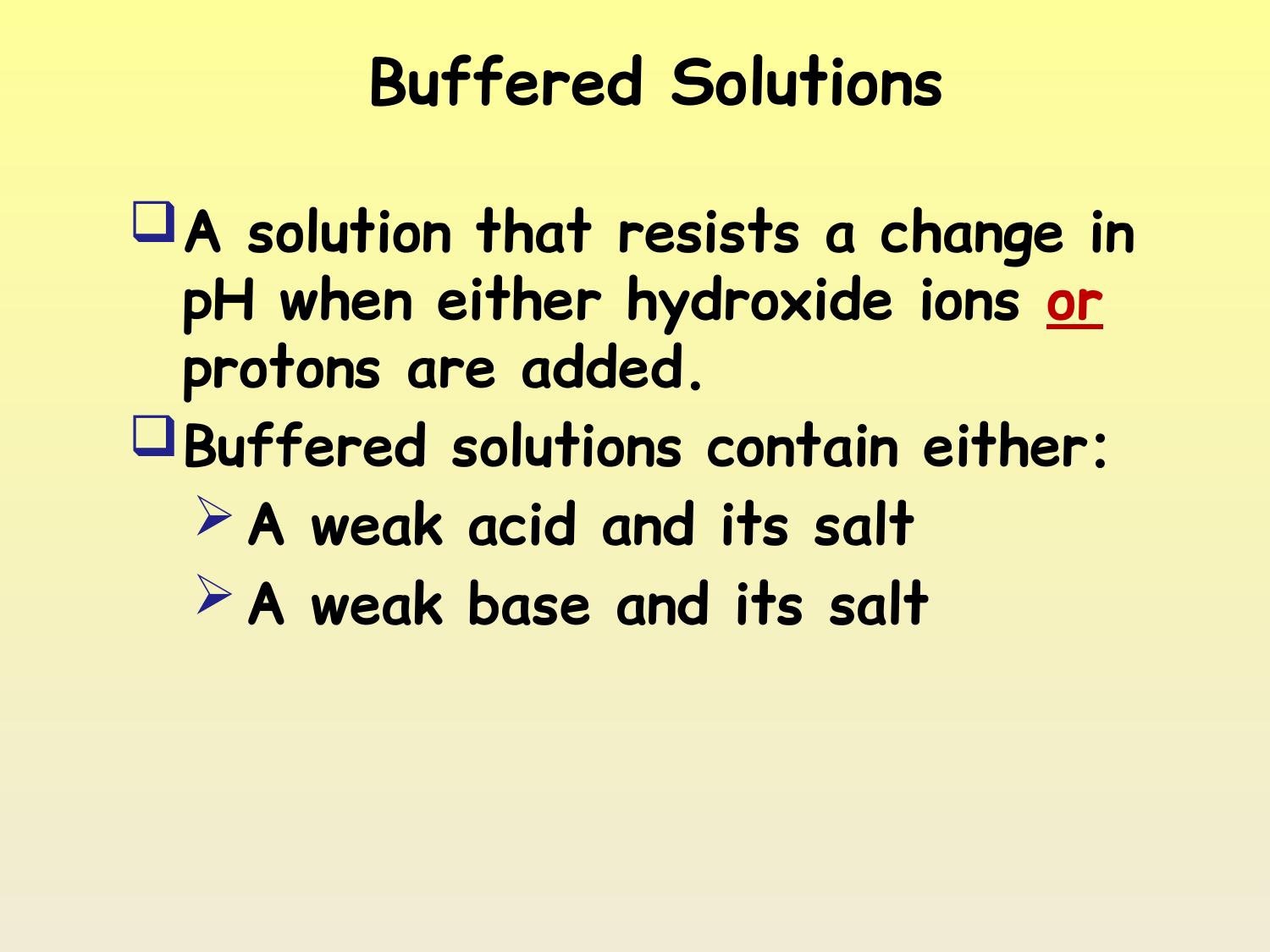

Buffered Solutions

A solution that resists a change in pH when either hydroxide ions or protons are added.
Buffered solutions contain either:
A weak acid and its salt
A weak base and its salt